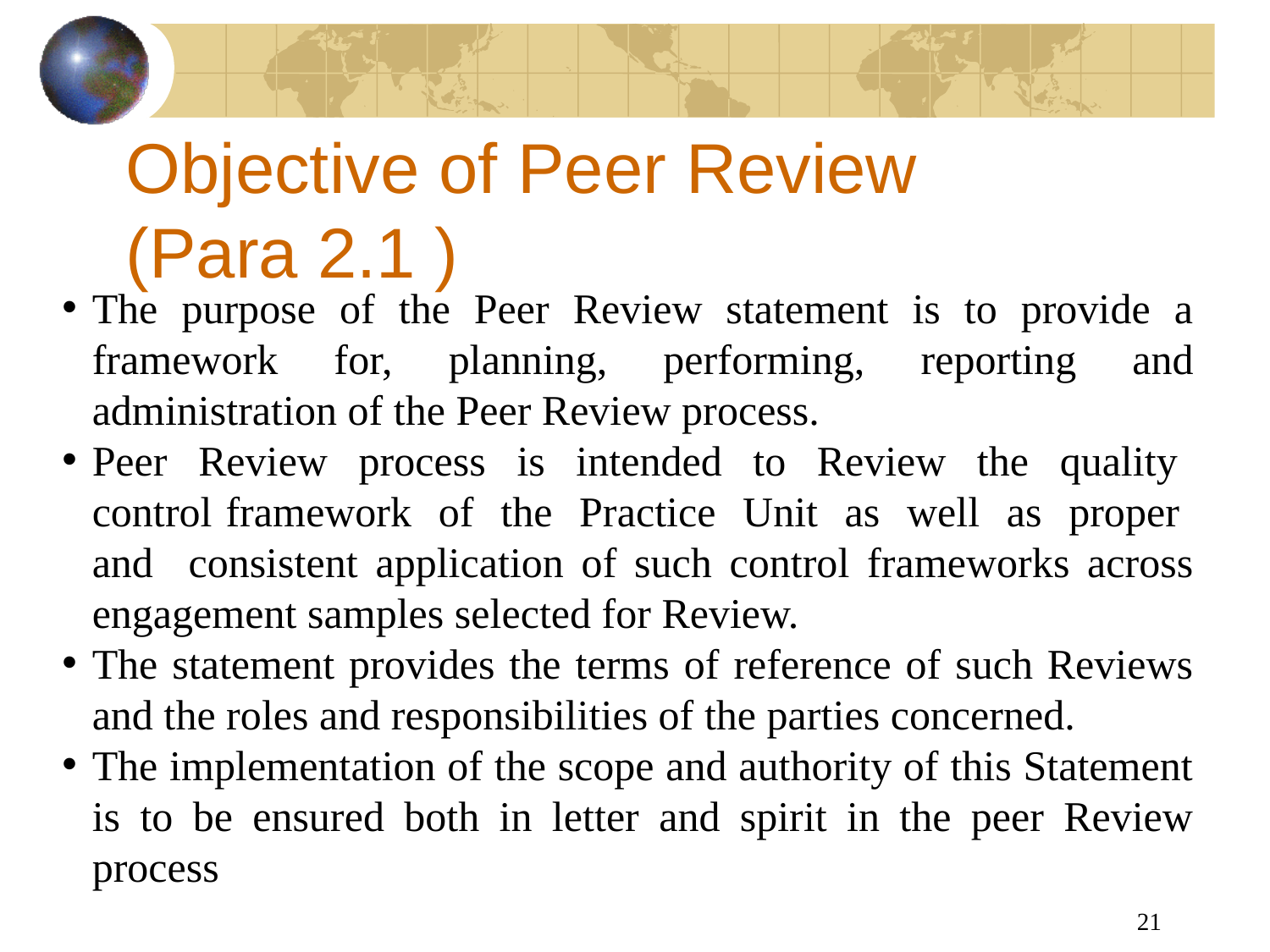

# Objective of Peer Review (Para 2.1 )
The purpose of the Peer Review statement is to provide a framework for, planning, performing, reporting and administration of the Peer Review process.
Peer  Review  process  is  intended  to  Review  the  quality  control framework  of  the  Practice  Unit  as  well  as  proper  and  consistent application of such control frameworks across engagement samples selected for Review.
The statement provides the terms of reference of such Reviews and the roles and responsibilities of the parties concerned.
The implementation of the scope and authority of this Statement is to be ensured both in letter and spirit in the peer Review process
21